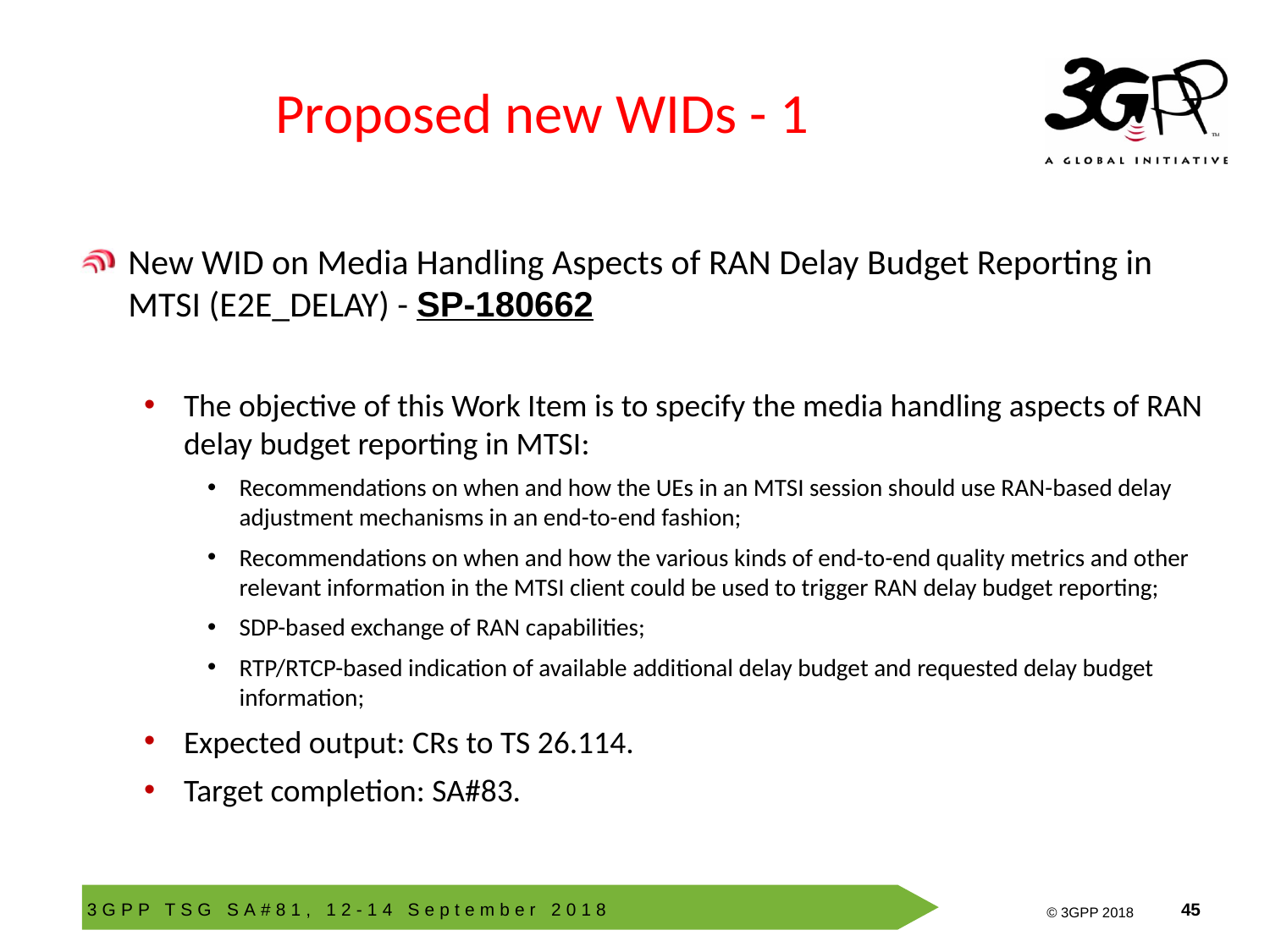

# Proposed new WIDs - 1

New WID on Media Handling Aspects of RAN Delay Budget Reporting in MTSI (E2E_DELAY) - SP-180662

The objective of this Work Item is to specify the media handling aspects of RAN delay budget reporting in MTSI:
Recommendations on when and how the UEs in an MTSI session should use RAN-based delay adjustment mechanisms in an end-to-end fashion;
Recommendations on when and how the various kinds of end-to-end quality metrics and other relevant information in the MTSI client could be used to trigger RAN delay budget reporting;
SDP-based exchange of RAN capabilities;
RTP/RTCP-based indication of available additional delay budget and requested delay budget information;
Expected output: CRs to TS 26.114.
Target completion: SA#83.